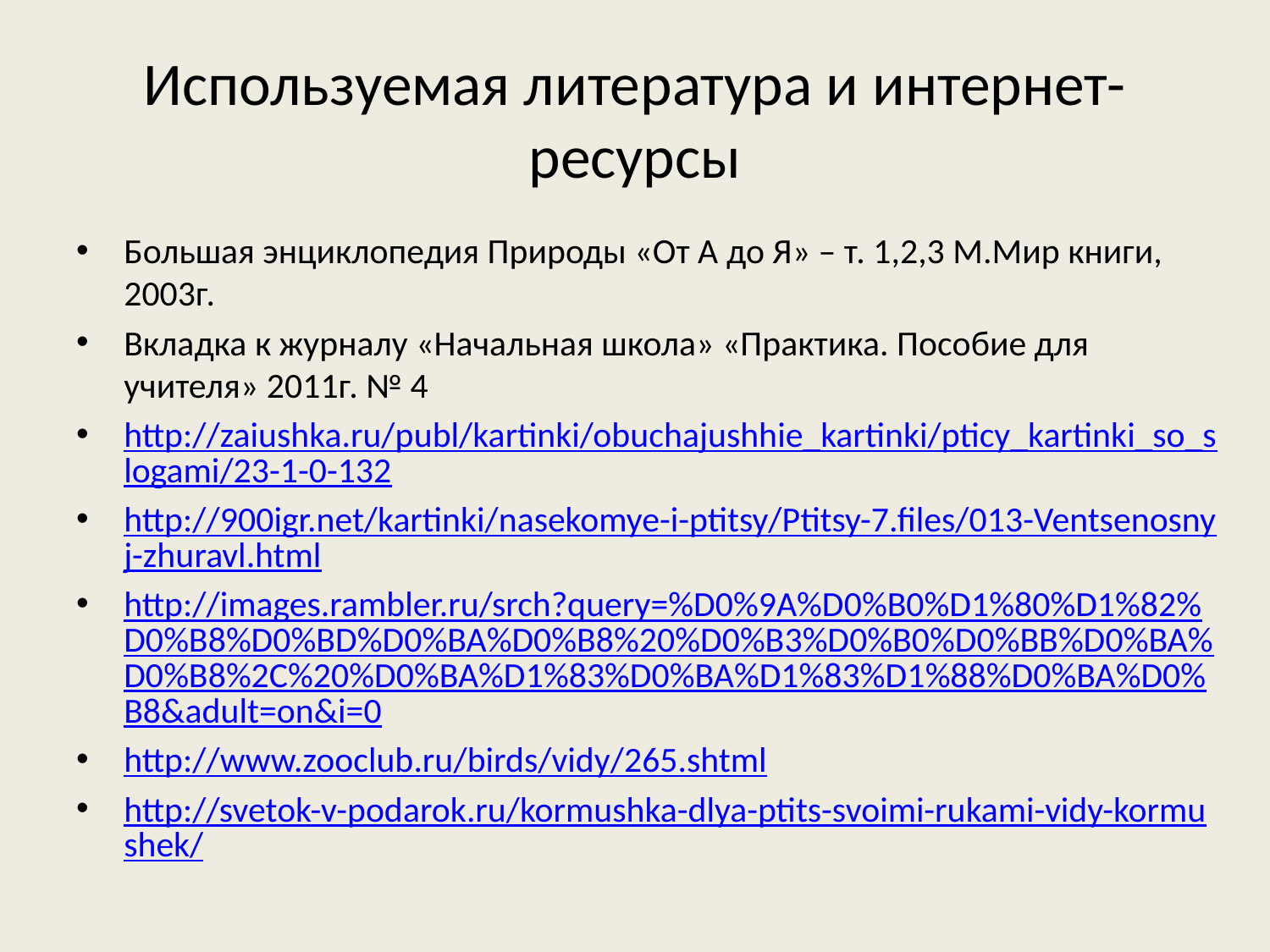

# Используемая литература и интернет-ресурсы
Большая энциклопедия Природы «От А до Я» – т. 1,2,3 М.Мир книги, 2003г.
Вкладка к журналу «Начальная школа» «Практика. Пособие для учителя» 2011г. № 4
http://zaiushka.ru/publ/kartinki/obuchajushhie_kartinki/pticy_kartinki_so_slogami/23-1-0-132
http://900igr.net/kartinki/nasekomye-i-ptitsy/Ptitsy-7.files/013-Ventsenosnyj-zhuravl.html
http://images.rambler.ru/srch?query=%D0%9A%D0%B0%D1%80%D1%82%D0%B8%D0%BD%D0%BA%D0%B8%20%D0%B3%D0%B0%D0%BB%D0%BA%D0%B8%2C%20%D0%BA%D1%83%D0%BA%D1%83%D1%88%D0%BA%D0%B8&adult=on&i=0
http://www.zooclub.ru/birds/vidy/265.shtml
http://svetok-v-podarok.ru/kormushka-dlya-ptits-svoimi-rukami-vidy-kormushek/